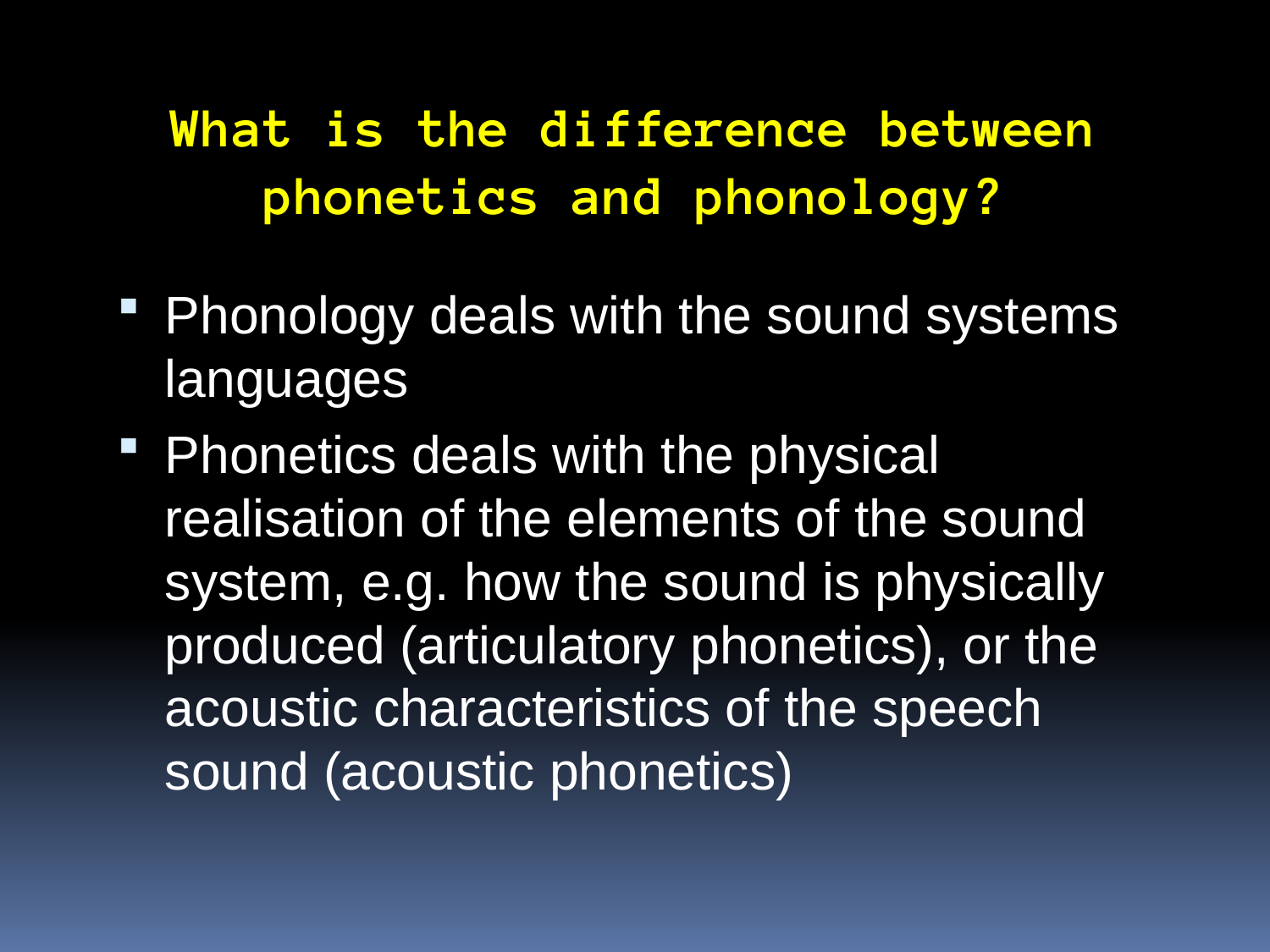

What is the difference between phonetics and phonology?
Phonology deals with the sound systems languages
Phonetics deals with the physical realisation of the elements of the sound system, e.g. how the sound is physically produced (articulatory phonetics), or the acoustic characteristics of the speech sound (acoustic phonetics)